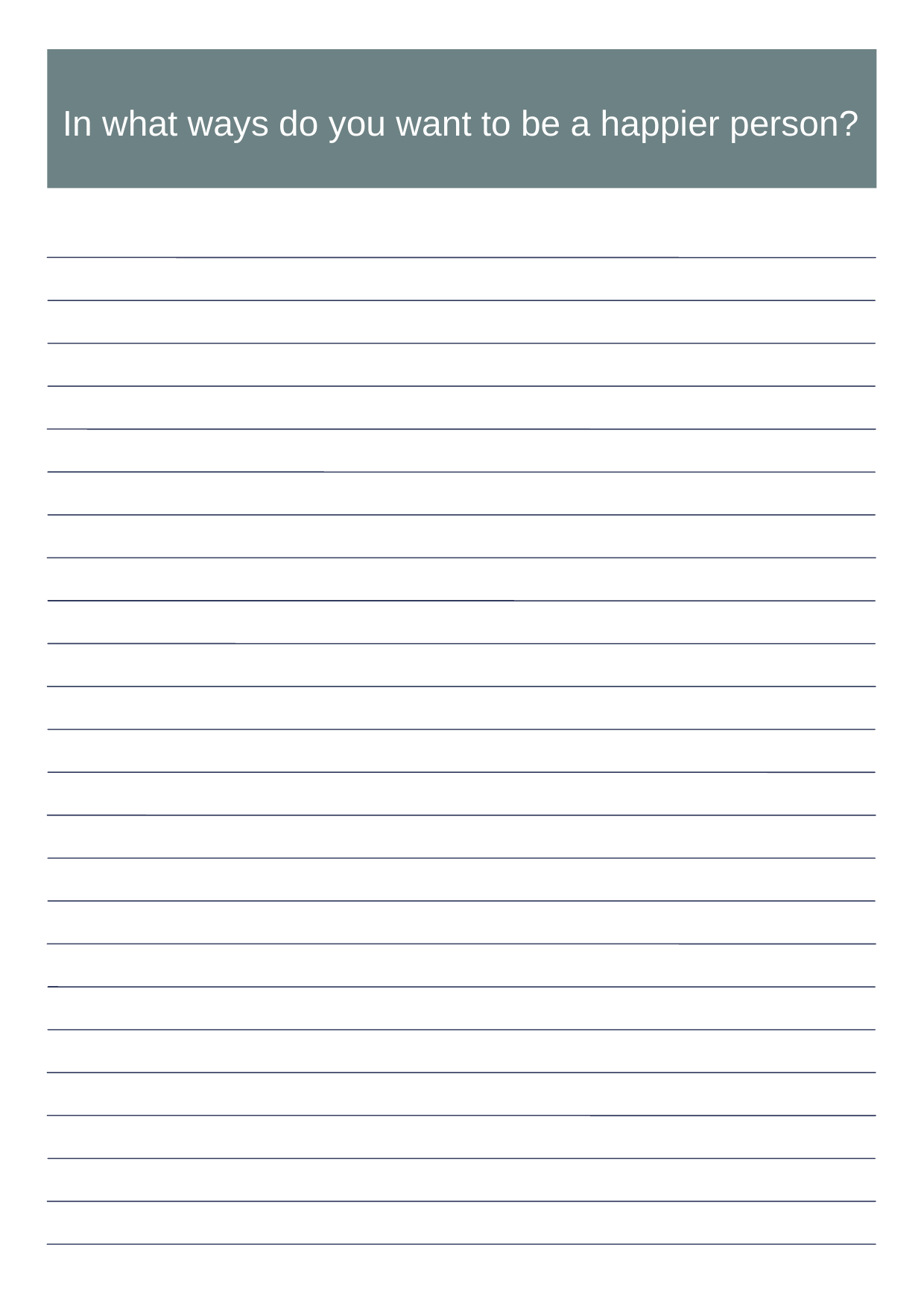

In what ways do you want to be a happier person?